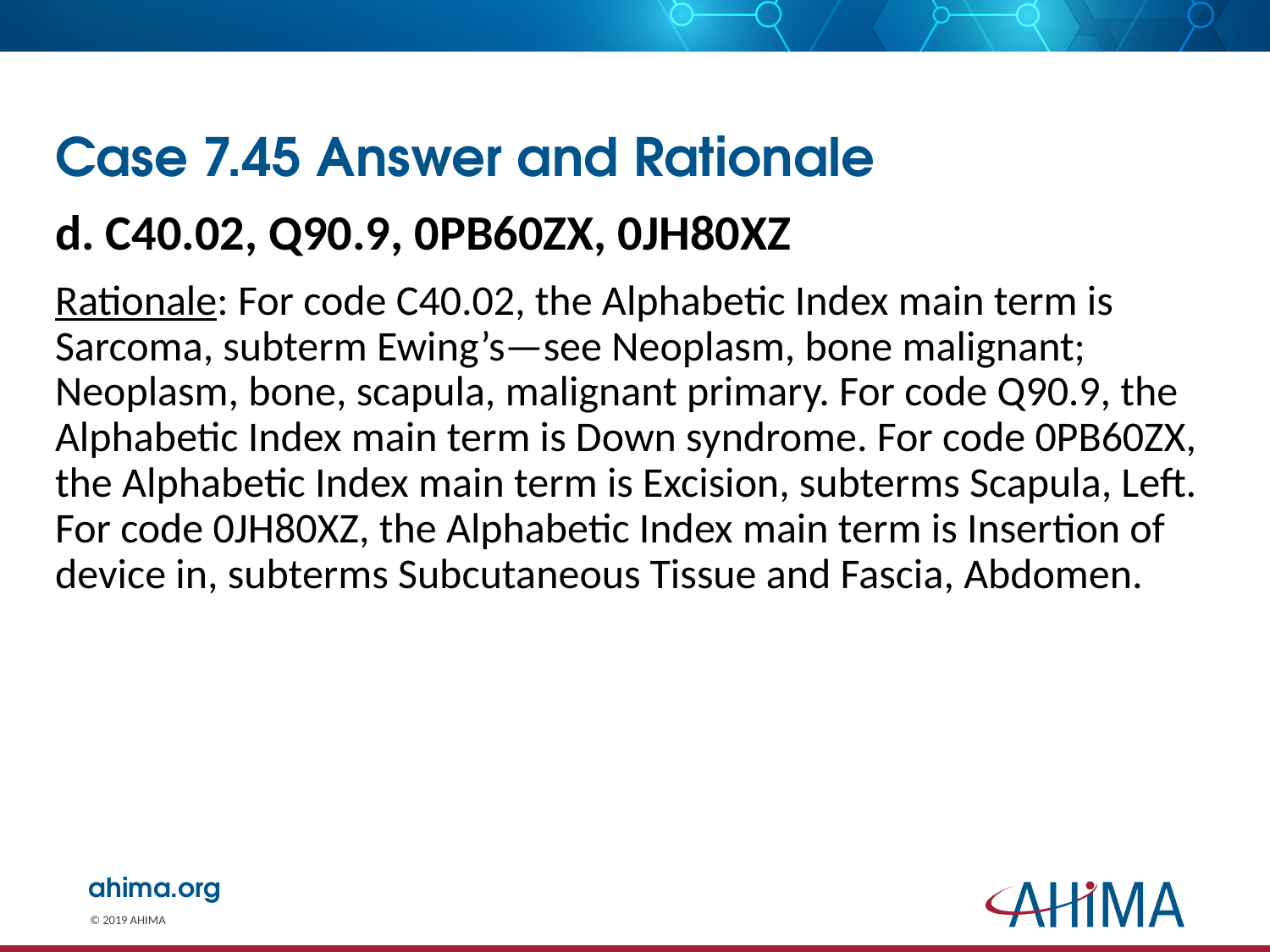

# Case 7.45 Answer and Rationale
d. C40.02, Q90.9, 0PB60ZX, 0JH80XZ
Rationale: For code C40.02, the Alphabetic Index main term is Sarcoma, subterm Ewing’s—see Neoplasm, bone malignant; Neoplasm, bone, scapula, malignant primary. For code Q90.9, the Alphabetic Index main term is Down syndrome. For code 0PB60ZX, the Alphabetic Index main term is Excision, subterms Scapula, Left. For code 0JH80XZ, the Alphabetic Index main term is Insertion of device in, subterms Subcutaneous Tissue and Fascia, Abdomen.